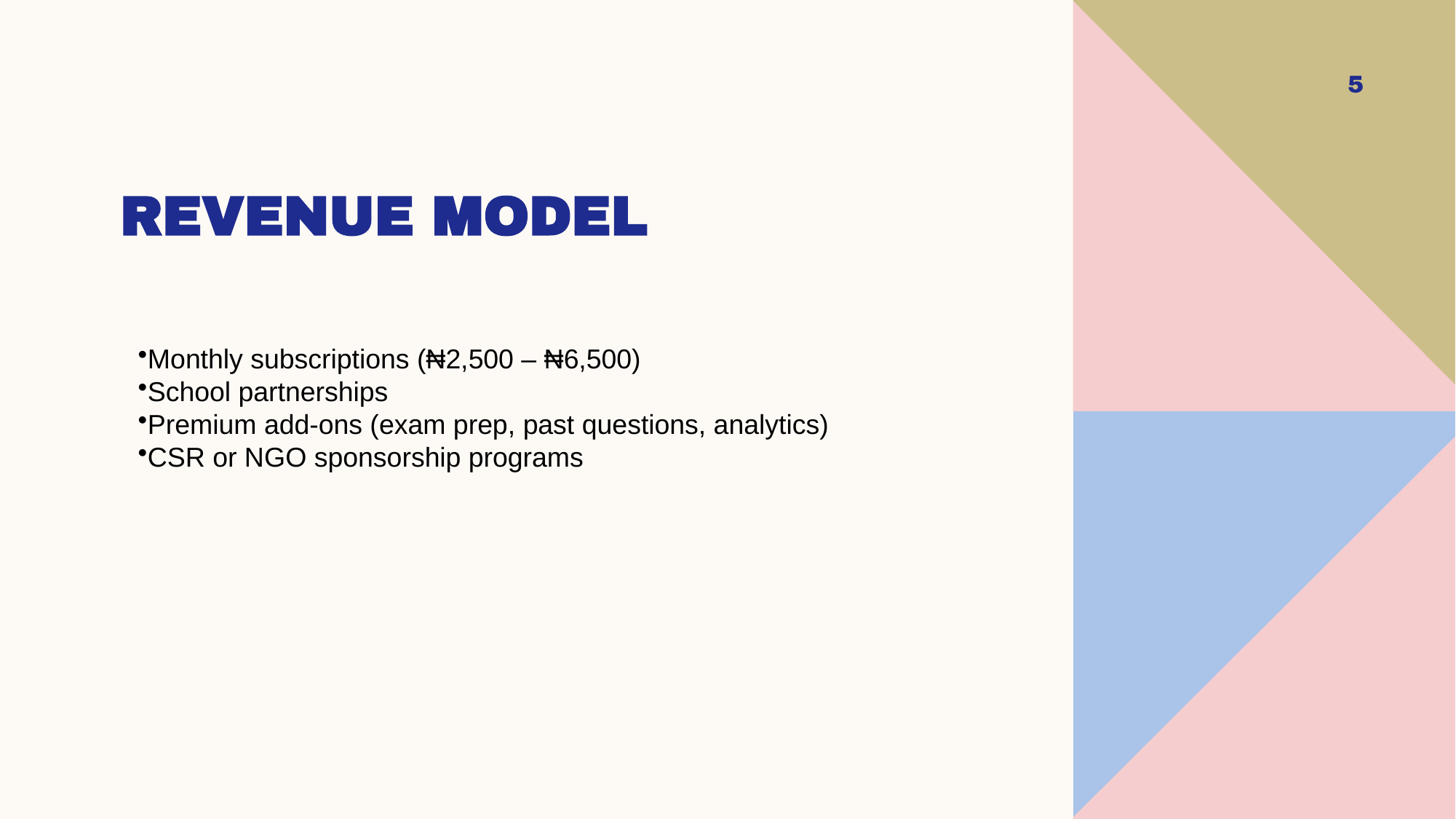

5
# Revenue Model
Monthly subscriptions (₦2,500 – ₦6,500)
School partnerships
Premium add-ons (exam prep, past questions, analytics)
CSR or NGO sponsorship programs